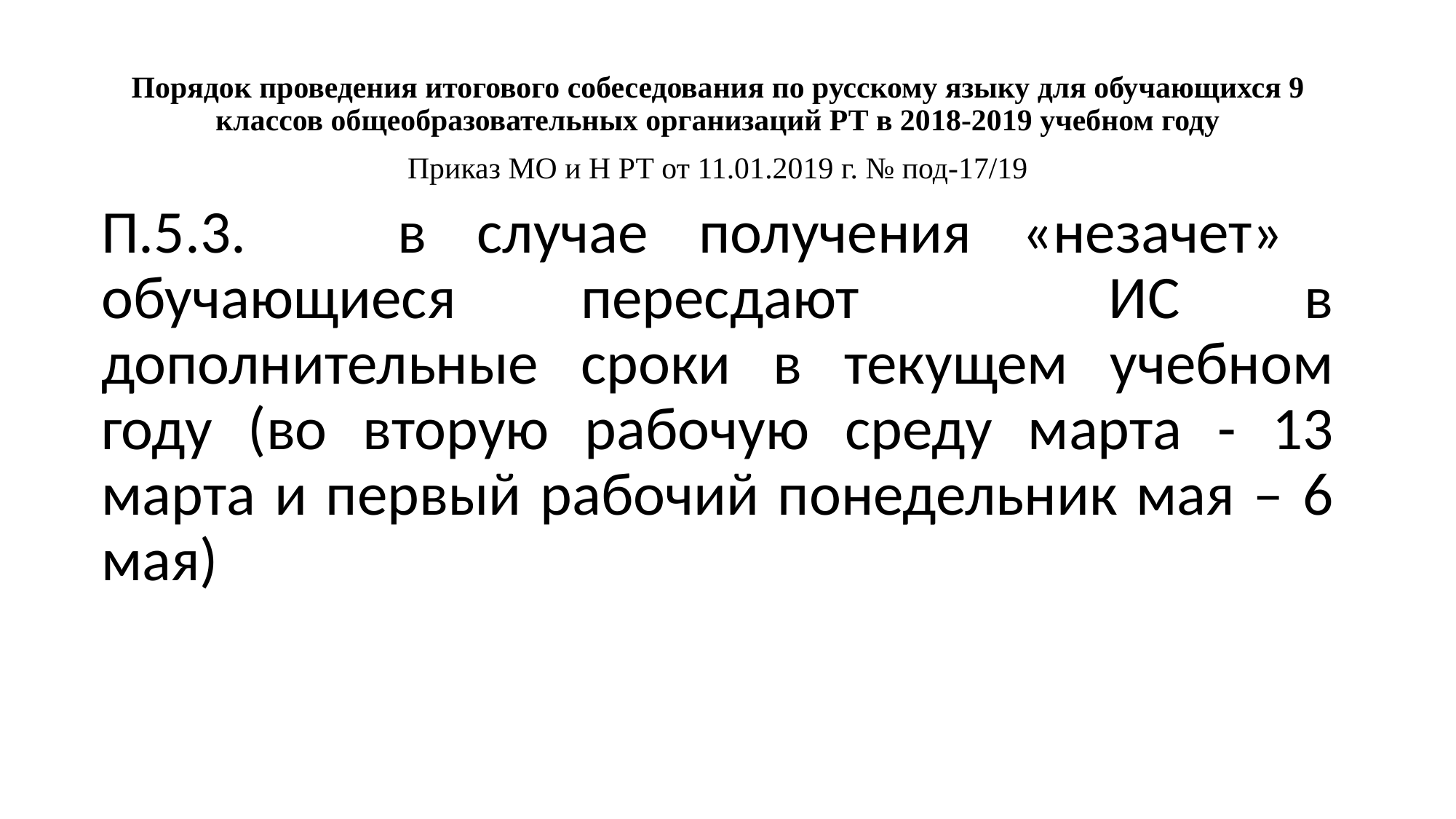

Порядок проведения итогового собеседования по русскому языку для обучающихся 9 классов общеобразовательных организаций РТ в 2018-2019 учебном году
Приказ МО и Н РТ от 11.01.2019 г. № под-17/19
П.5.3.   в случае получения «незачет»  обучающиеся пересдают  ИС в дополнительные сроки в текущем учебном году (во вторую рабочую среду марта - 13 марта и первый рабочий понедельник мая – 6 мая)